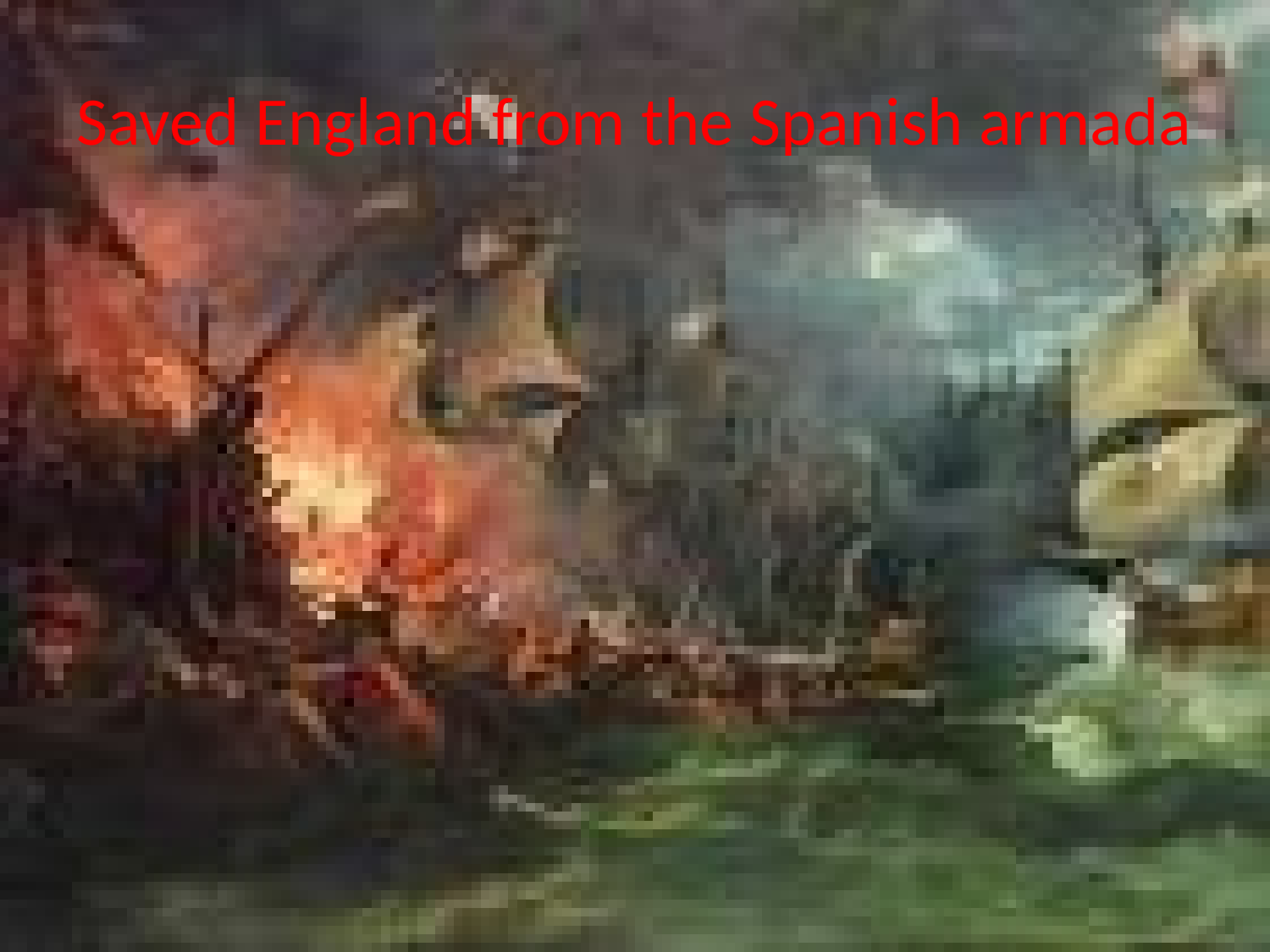

# Saved England from the Spanish armada